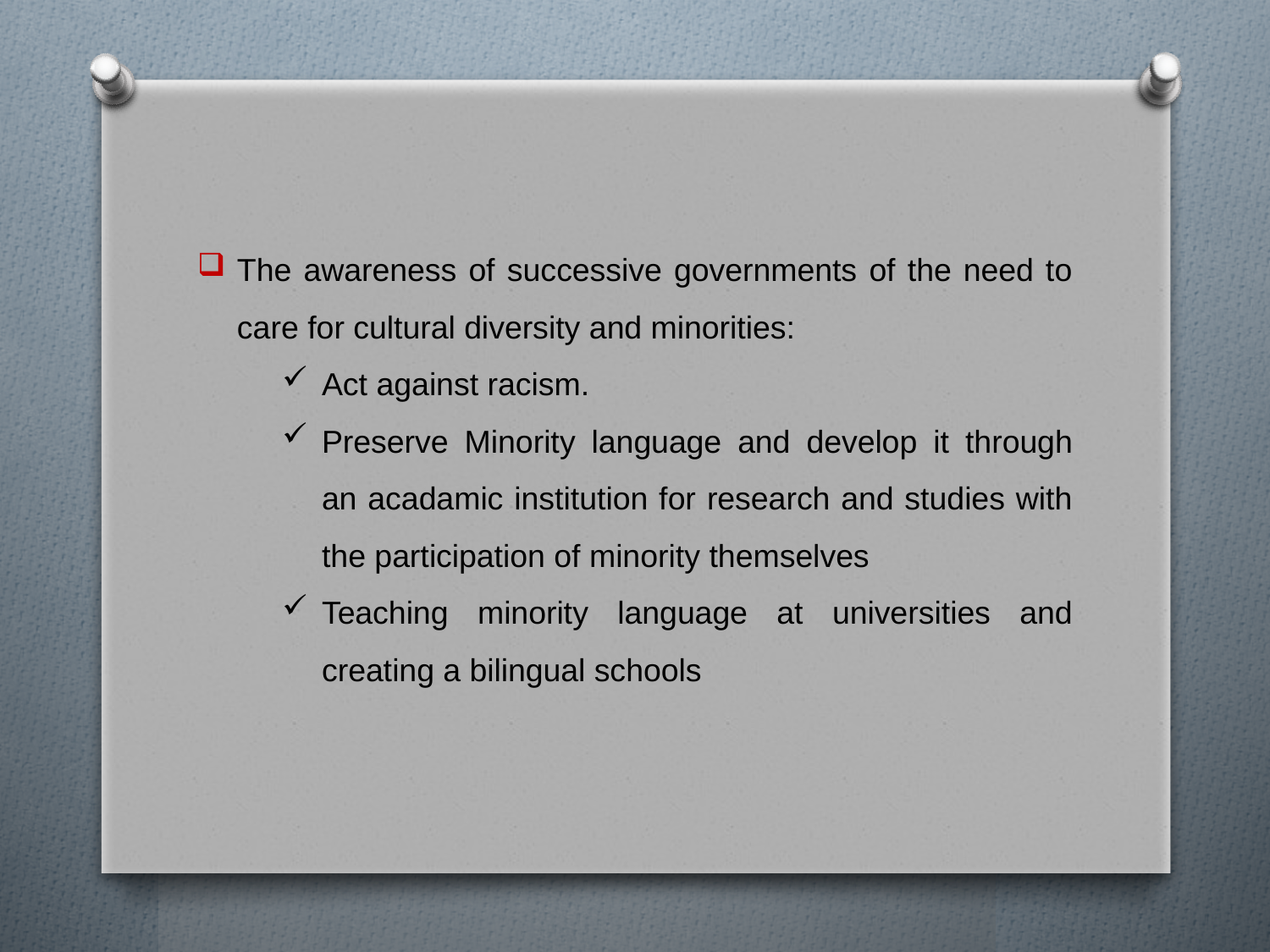

The awareness of successive governments of the need to care for cultural diversity and minorities:
Act against racism.
Preserve Minority language and develop it through an acadamic institution for research and studies with the participation of minority themselves
Teaching minority language at universities and creating a bilingual schools